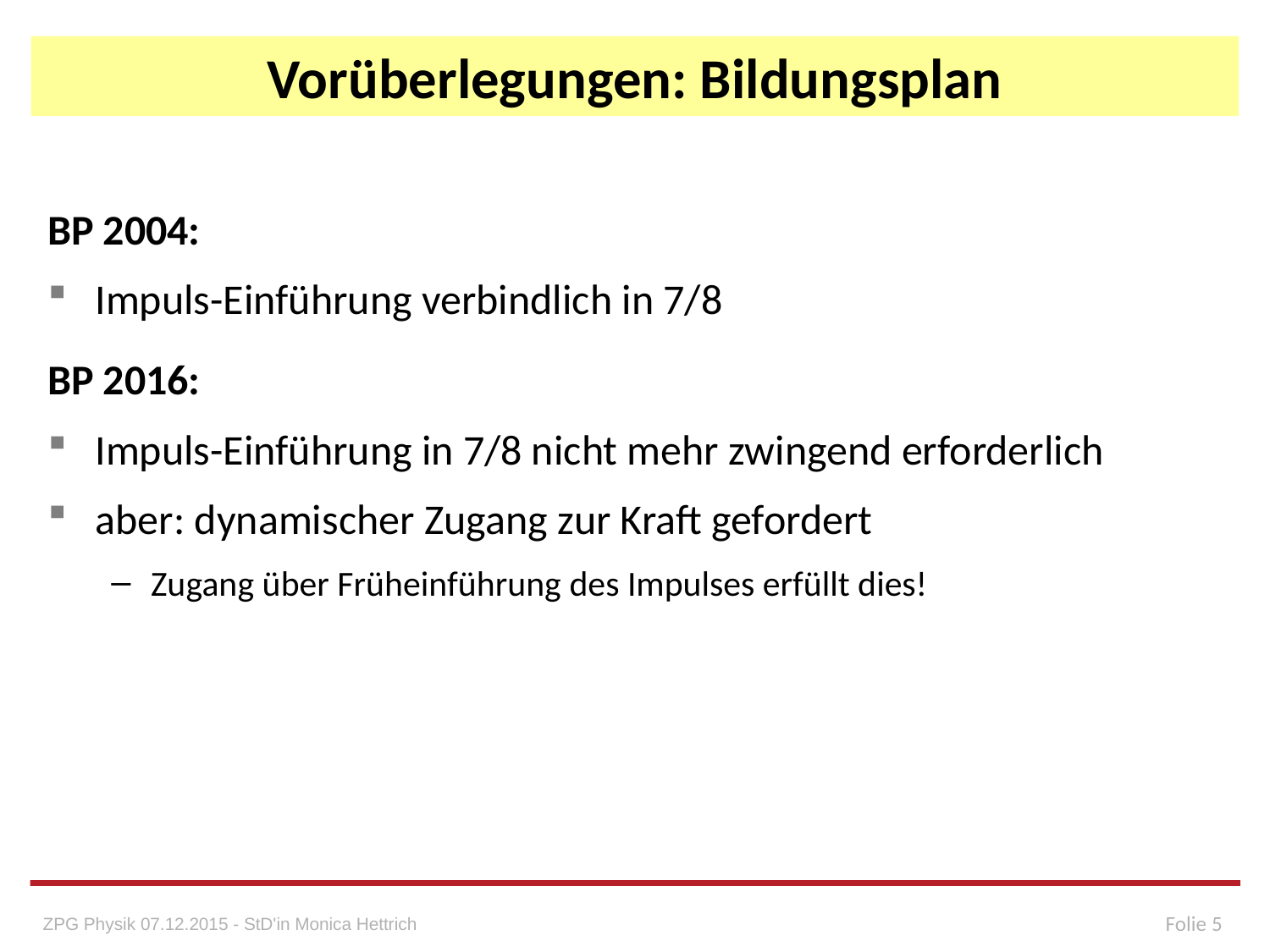

# Vorüberlegungen: Bildungsplan
BP 2004:
Impuls-Einführung verbindlich in 7/8
BP 2016:
Impuls-Einführung in 7/8 nicht mehr zwingend erforderlich
aber: dynamischer Zugang zur Kraft gefordert
Zugang über Früheinführung des Impulses erfüllt dies!
Folie 5
ZPG Physik 07.12.2015 - StD'in Monica Hettrich